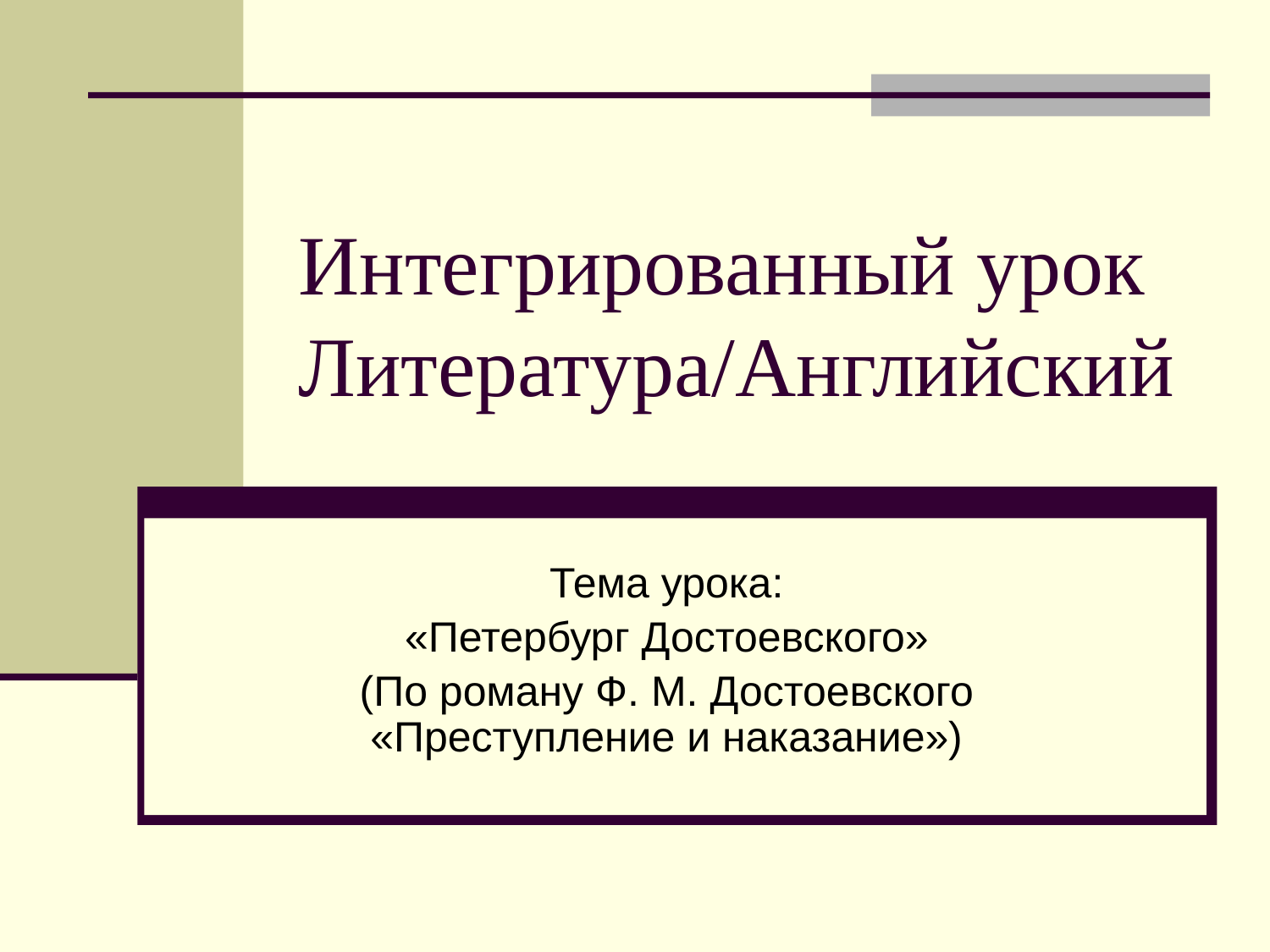

# Интегрированный урок Литература/Английский
Тема урока:
«Петербург Достоевского»
(По роману Ф. М. Достоевского «Преступление и наказание»)